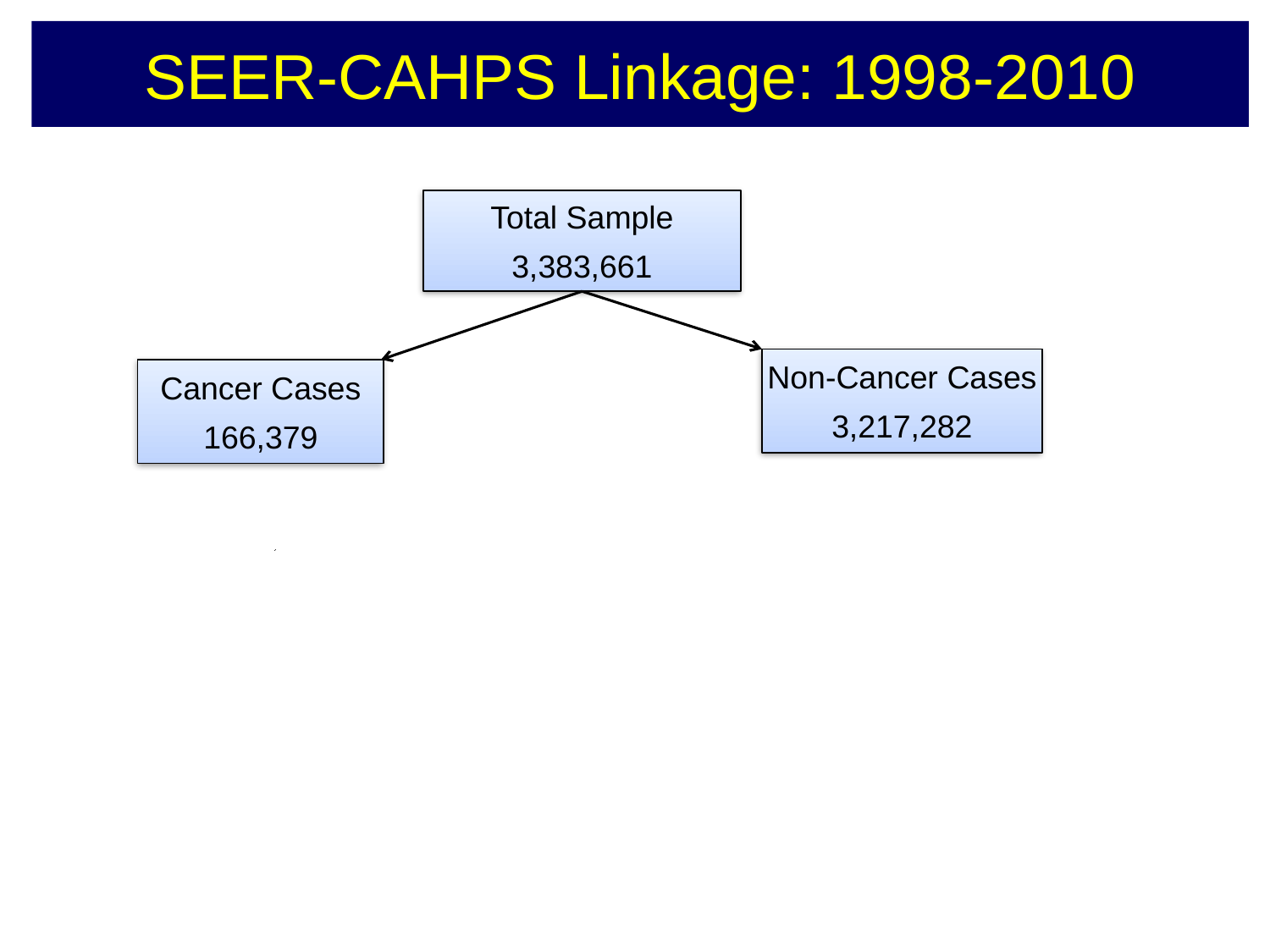

SEER-CAHPS Linkage: 1998-2010
Total Sample
3,383,661
Non-Cancer Cases
3,217,282
Cancer Cases
166,379

Knowledge
Synthesis